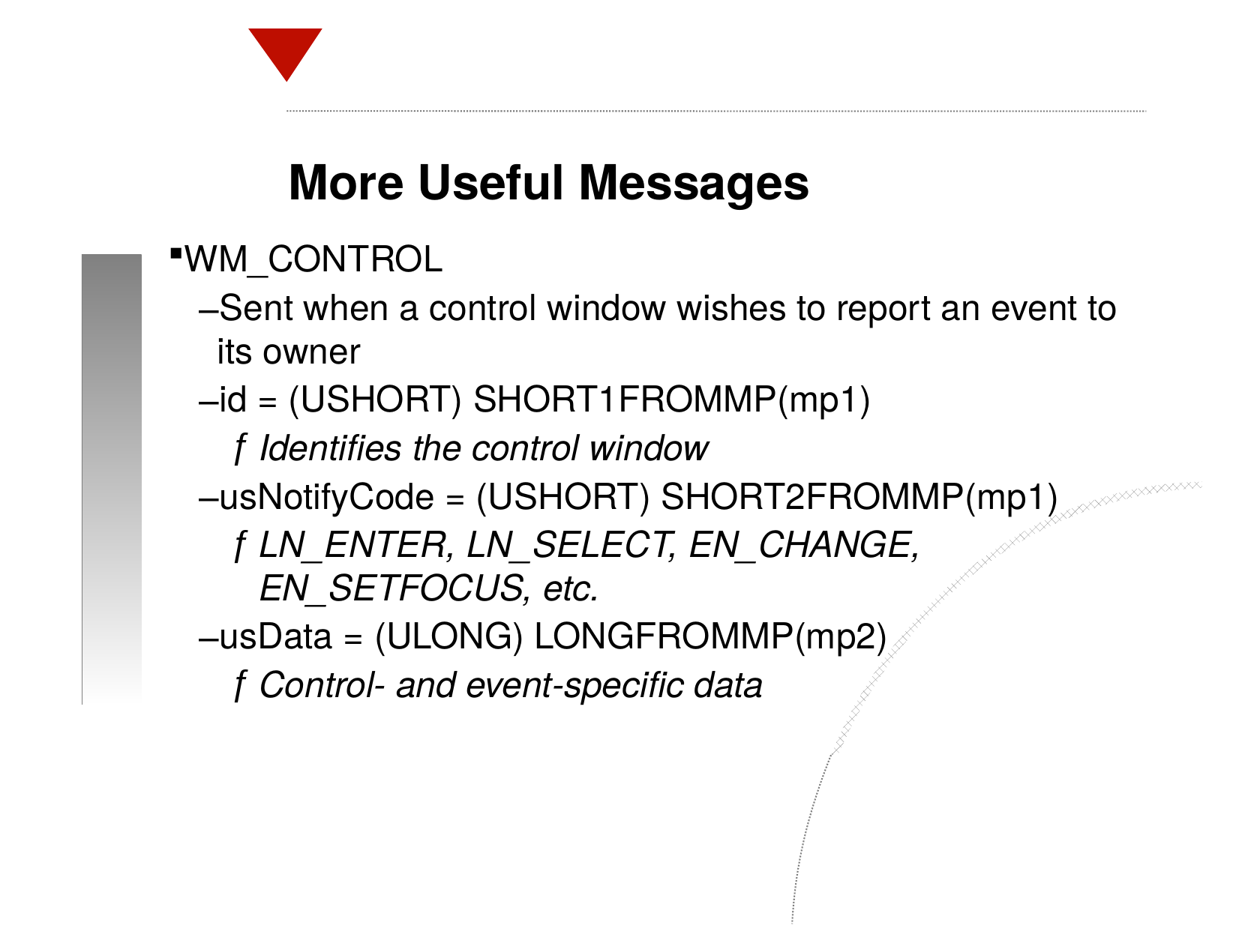

More Useful Messages
WM_CONTROL
Sent when a control window wishes to report an event to its owner
id = (USHORT) SHORT1FROMMP(mp1)
Identifies the control window
usNotifyCode = (USHORT) SHORT2FROMMP(mp1)
LN_ENTER, LN_SELECT, EN_CHANGE, EN_SETFOCUS, etc.
usData = (ULONG) LONGFROMMP(mp2)
Control- and event-specific data